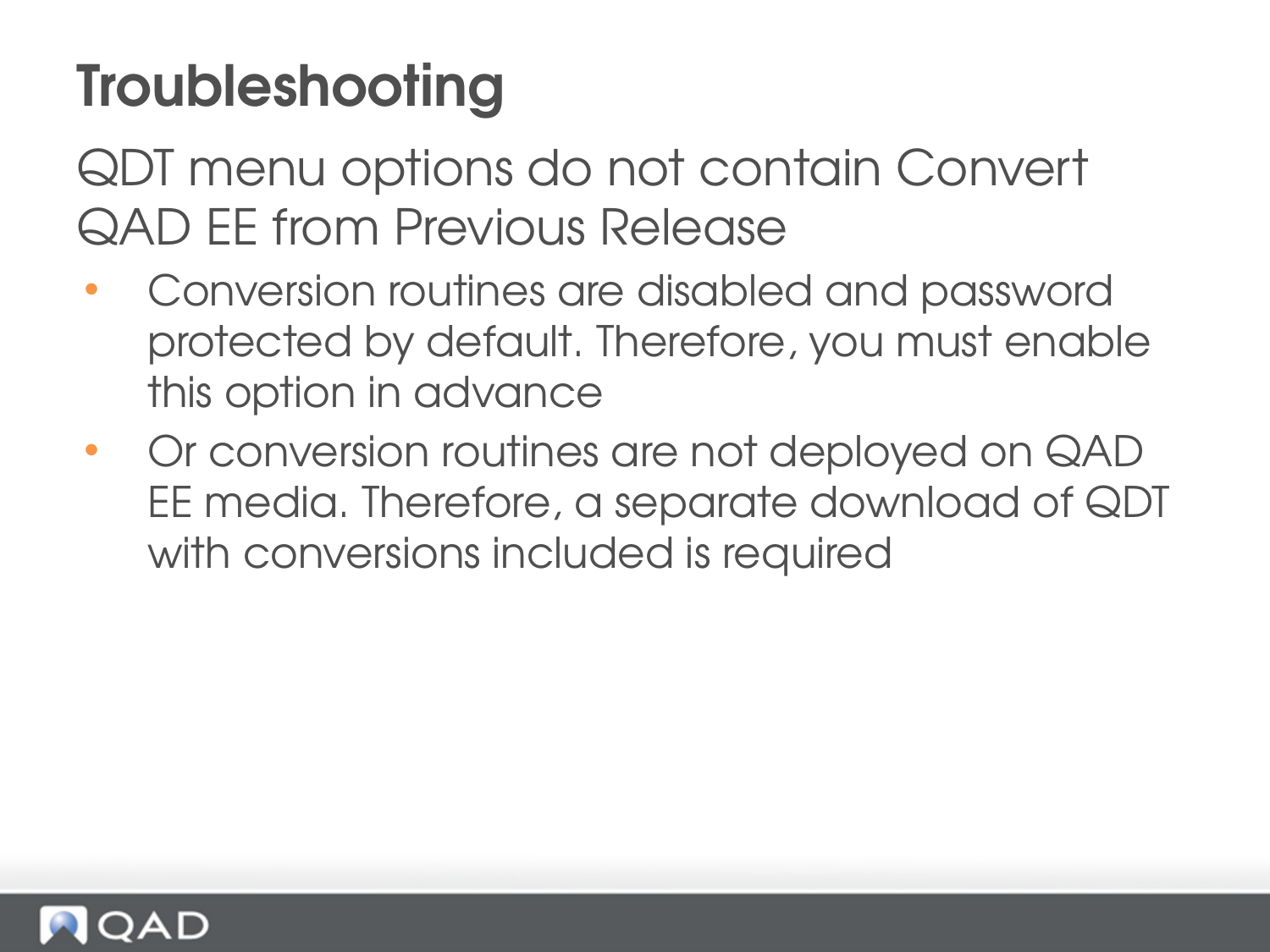

# Troubleshooting
QDT menu options do not contain Convert QAD EE from Previous Release
Conversion routines are disabled and password protected by default. Therefore, you must enable this option in advance
Or conversion routines are not deployed on QAD EE media. Therefore, a separate download of QDT with conversions included is required